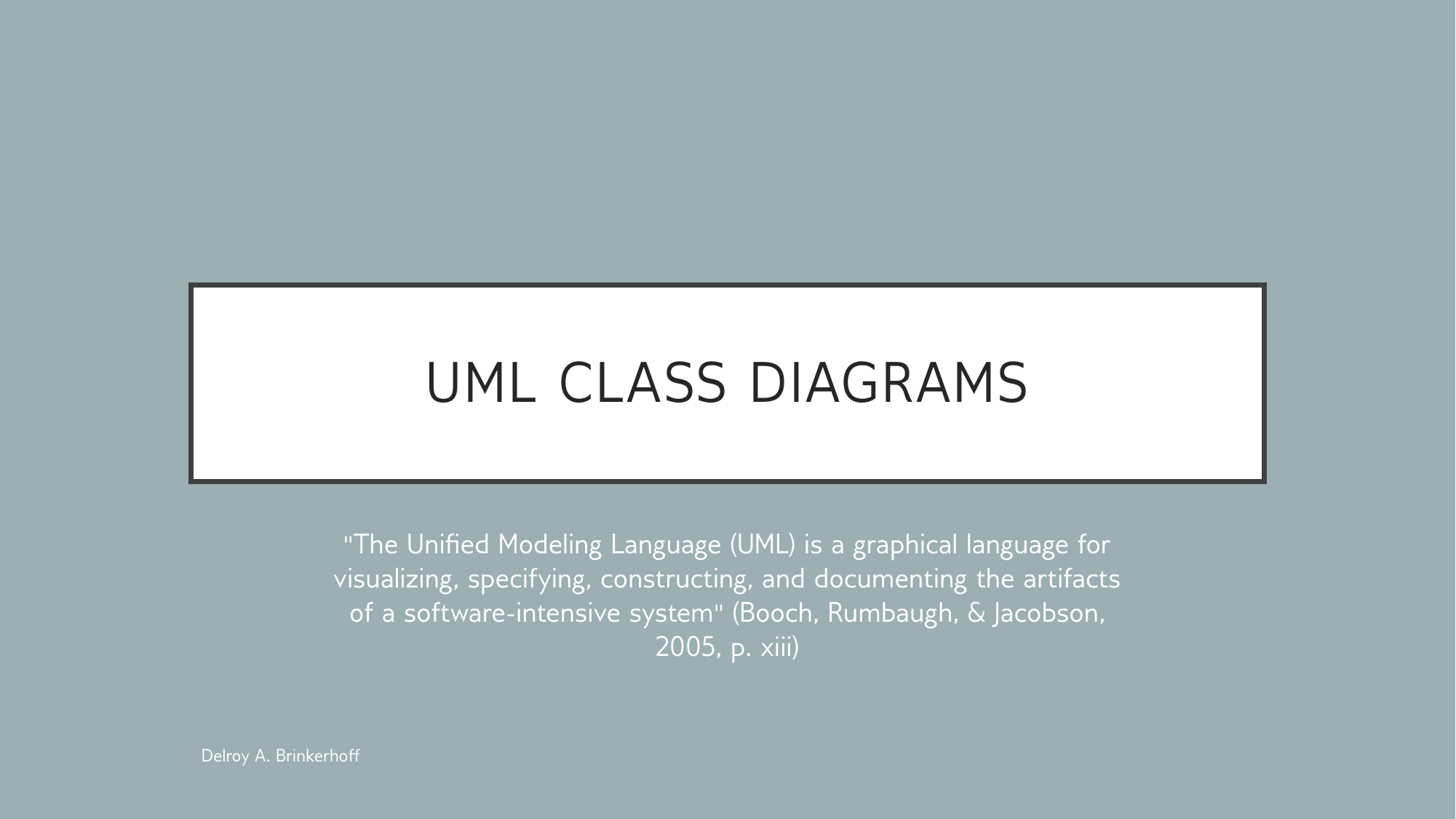

# UML Class Diagrams
"The Unified Modeling Language (UML) is a graphical language for visualizing, specifying, constructing, and documenting the artifacts of a software-intensive system" (Booch, Rumbaugh, & Jacobson, 2005, p. xiii)
Delroy A. Brinkerhoff